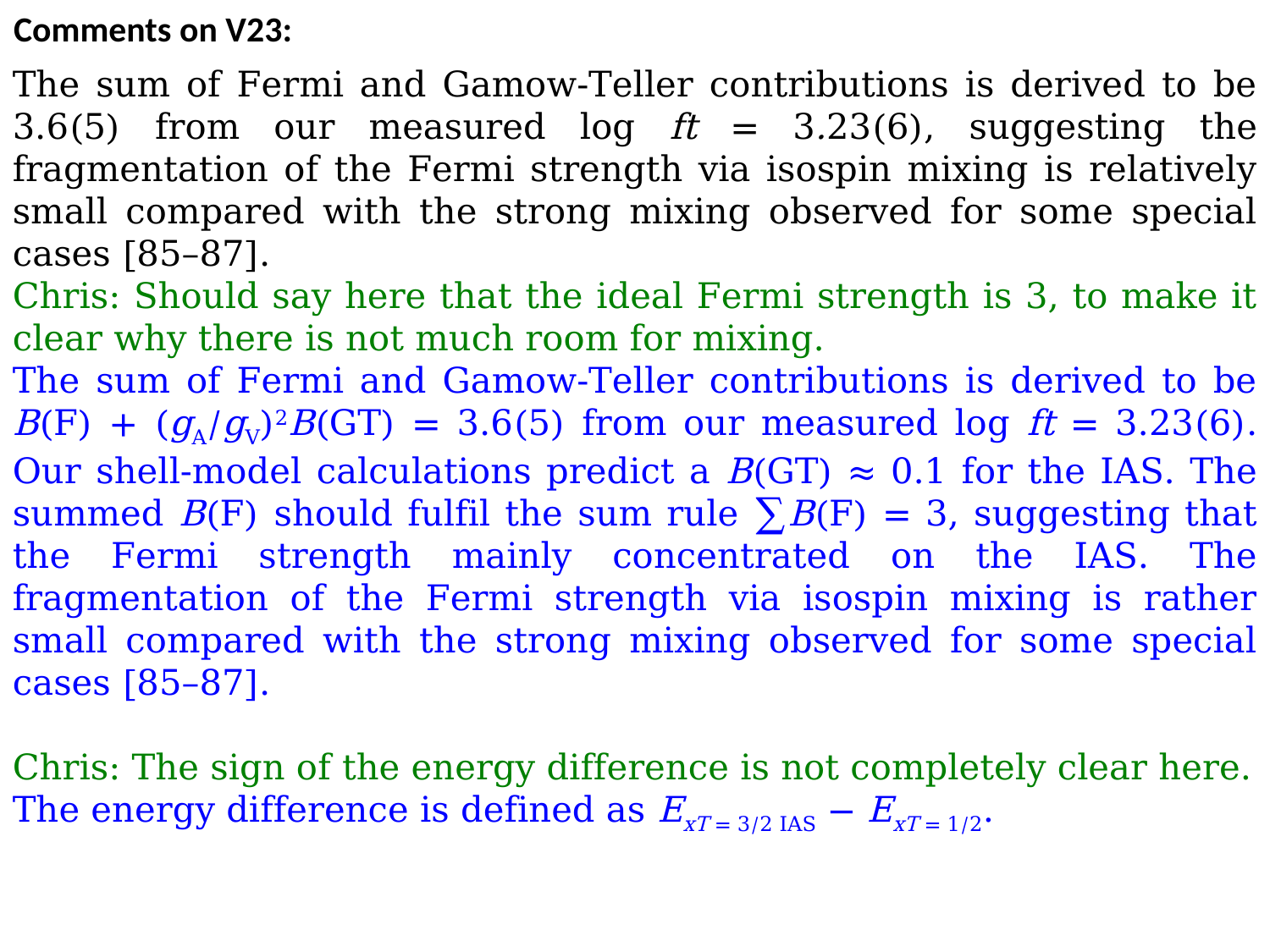

Comments on V23:
The sum of Fermi and Gamow-Teller contributions is derived to be 3.6(5) from our measured log ft = 3.23(6), suggesting the fragmentation of the Fermi strength via isospin mixing is relatively small compared with the strong mixing observed for some special cases [85–87].
Chris: Should say here that the ideal Fermi strength is 3, to make it clear why there is not much room for mixing.
The sum of Fermi and Gamow-Teller contributions is derived to be B(F) + (gA/gV)2B(GT) = 3.6(5) from our measured log ft = 3.23(6). Our shell-model calculations predict a B(GT) ≈ 0.1 for the IAS. The summed B(F) should fulfil the sum rule ∑B(F) = 3, suggesting that the Fermi strength mainly concentrated on the IAS. The fragmentation of the Fermi strength via isospin mixing is rather small compared with the strong mixing observed for some special cases [85–87].

Chris: The sign of the energy difference is not completely clear here.
The energy difference is defined as ExT = 3/2 IAS − ExT = 1/2.